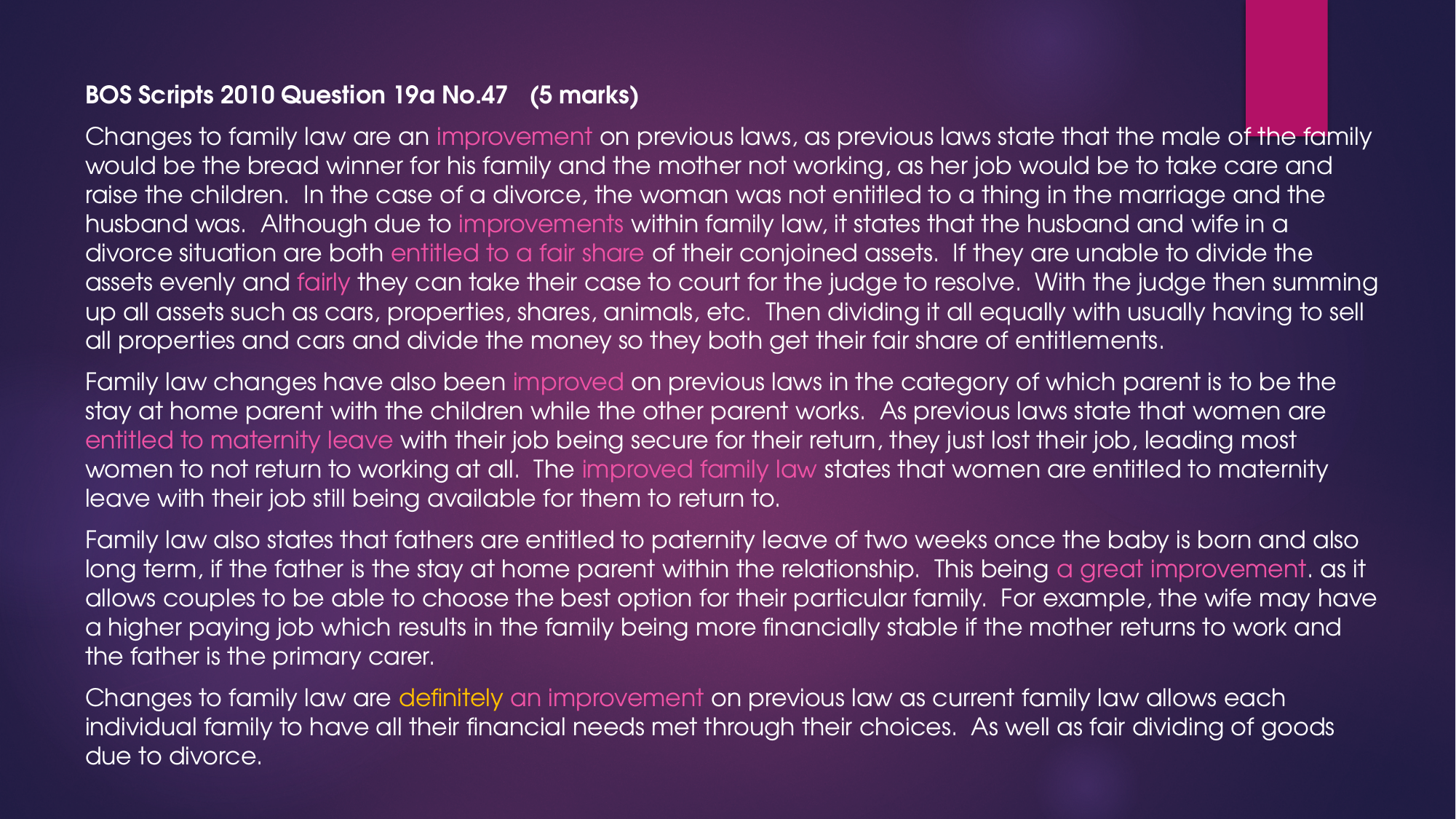

BOS Scripts 2010 Question 19a No.47   (5 marks)
Changes to family law are an improvement on previous laws, as previous laws state that the male of the family would be the bread winner for his family and the mother not working, as her job would be to take care and raise the children.  In the case of a divorce, the woman was not entitled to a thing in the marriage and the husband was.  Although due to improvements within family law, it states that the husband and wife in a divorce situation are both entitled to a fair share of their conjoined assets.  If they are unable to divide the assets evenly and fairly they can take their case to court for the judge to resolve.  With the judge then summing up all assets such as cars, properties, shares, animals, etc.  Then dividing it all equally with usually having to sell all properties and cars and divide the money so they both get their fair share of entitlements.
Family law changes have also been improved on previous laws in the category of which parent is to be the stay at home parent with the children while the other parent works.  As previous laws state that women are entitled to maternity leave with their job being secure for their return, they just lost their job, leading most women to not return to working at all.  The improved family law states that women are entitled to maternity leave with their job still being available for them to return to.
Family law also states that fathers are entitled to paternity leave of two weeks once the baby is born and also long term, if the father is the stay at home parent within the relationship.  This being a great improvement. as it allows couples to be able to choose the best option for their particular family.  For example, the wife may have a higher paying job which results in the family being more financially stable if the mother returns to work and the father is the primary carer.
Changes to family law are definitely an improvement on previous law as current family law allows each individual family to have all their financial needs met through their choices.  As well as fair dividing of goods due to divorce.